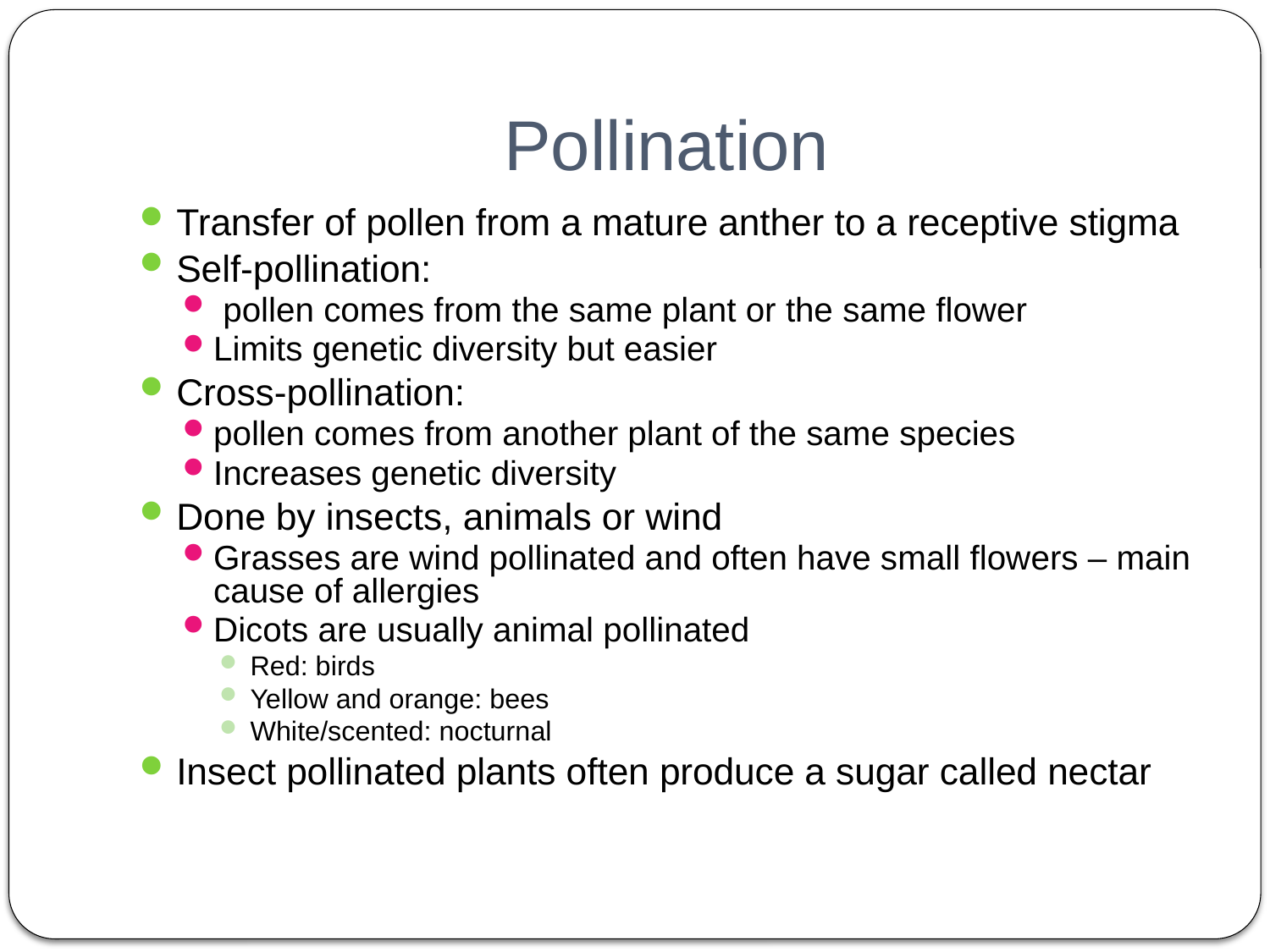

# Pollination
Transfer of pollen from a mature anther to a receptive stigma
Self-pollination:
 pollen comes from the same plant or the same flower
Limits genetic diversity but easier
Cross-pollination:
pollen comes from another plant of the same species
Increases genetic diversity
Done by insects, animals or wind
Grasses are wind pollinated and often have small flowers – main cause of allergies
Dicots are usually animal pollinated
Red: birds
Yellow and orange: bees
White/scented: nocturnal
Insect pollinated plants often produce a sugar called nectar